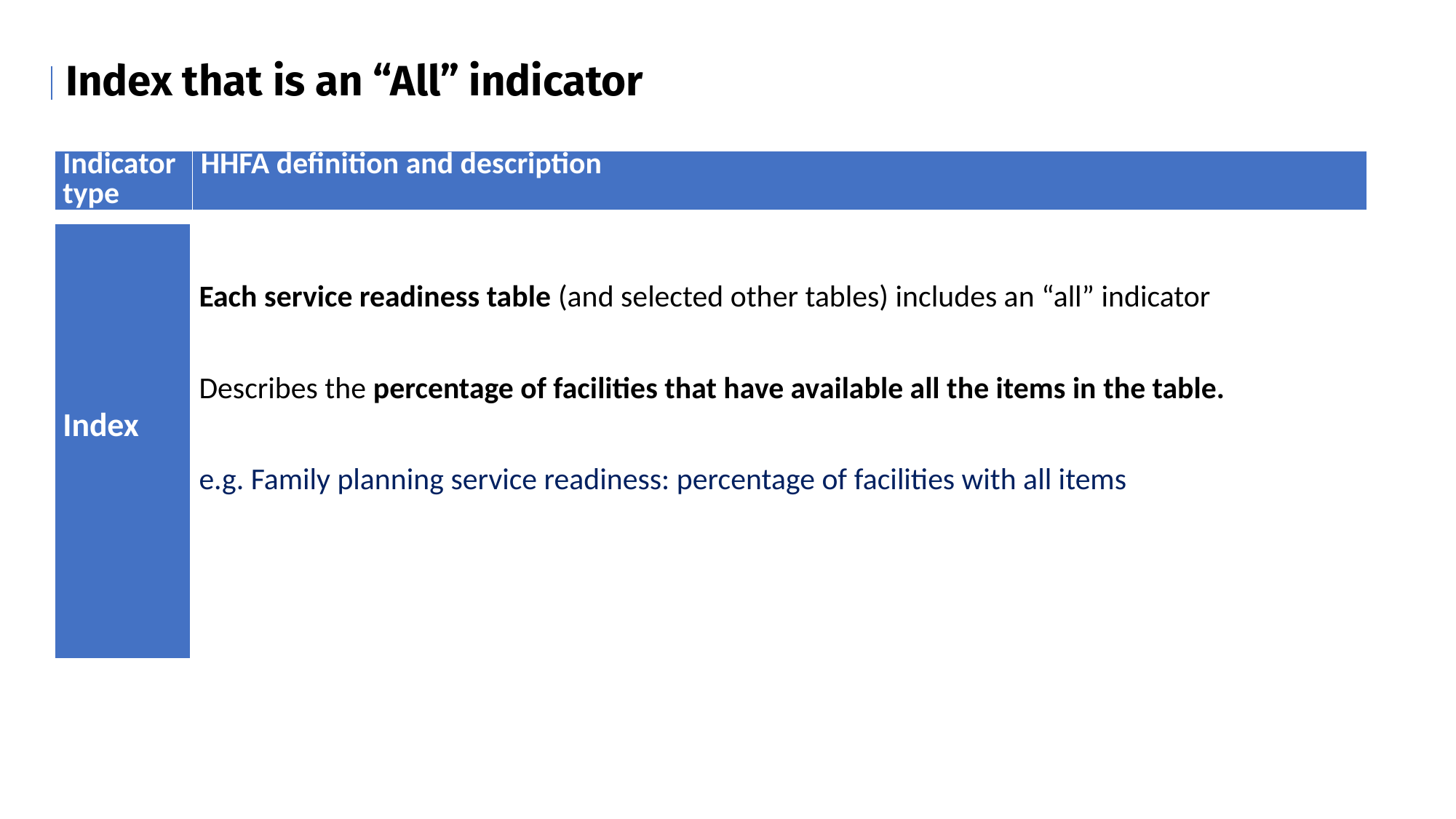

Index that is an “All” indicator
| Indicator type | HHFA definition and description |
| --- | --- |
| Index | Each service readiness table (and selected other tables) includes an “all” indicator Describes the percentage of facilities that have available all the items in the table. e.g. Family planning service readiness: percentage of facilities with all items |
| --- | --- |